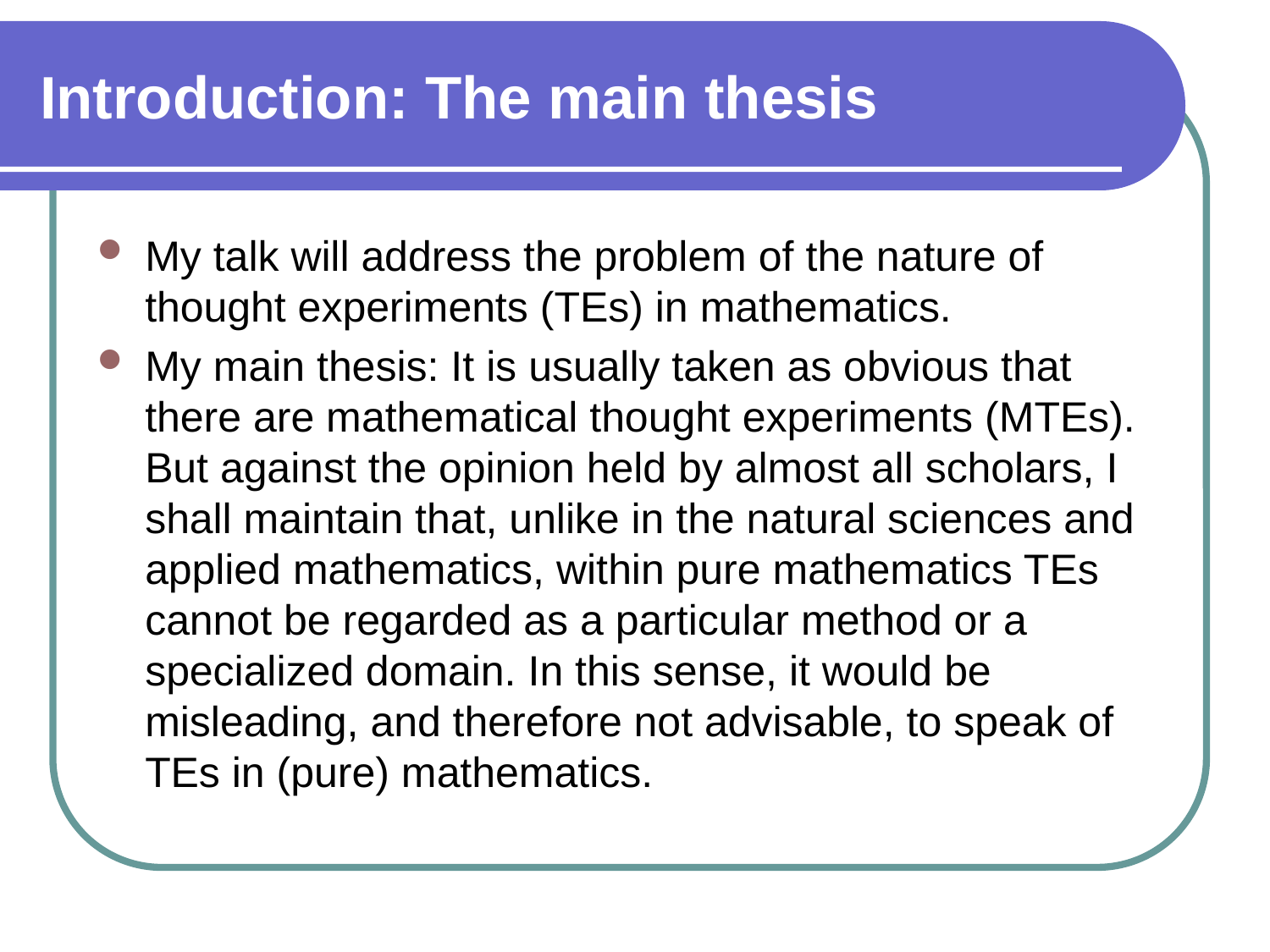

# Introduction: The main thesis
My talk will address the problem of the nature of thought experiments (TEs) in mathematics.
My main thesis: It is usually taken as obvious that there are mathematical thought experiments (MTEs). But against the opinion held by almost all scholars, I shall maintain that, unlike in the natural sciences and applied mathematics, within pure mathematics TEs cannot be regarded as a particular method or a specialized domain. In this sense, it would be misleading, and therefore not advisable, to speak of TEs in (pure) mathematics.